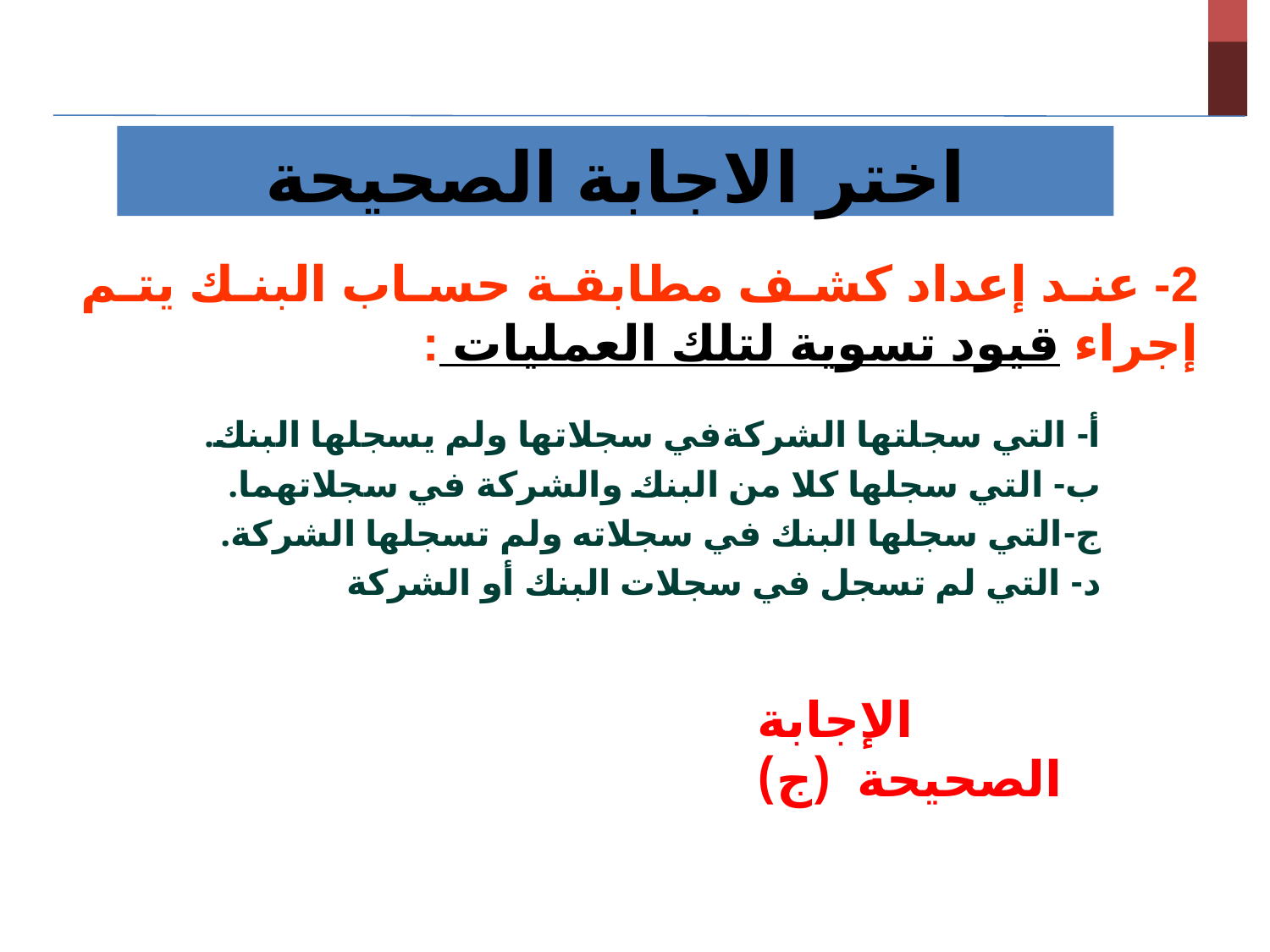

اختر الاجابة الصحيحة
2- عند إعداد كشف مطابقة حساب البنك يتم إجراء قيود تسوية لتلك العمليات :
أ- التي سجلتها الشركةفي سجلاتها ولم يسجلها البنك.
ب- التي سجلها كلا من البنك والشركة في سجلاتهما.
ج-التي سجلها البنك في سجلاته ولم تسجلها الشركة.
د- التي لم تسجل في سجلات البنك أو الشركة
الإجابة الصحيحة  (ج)
7